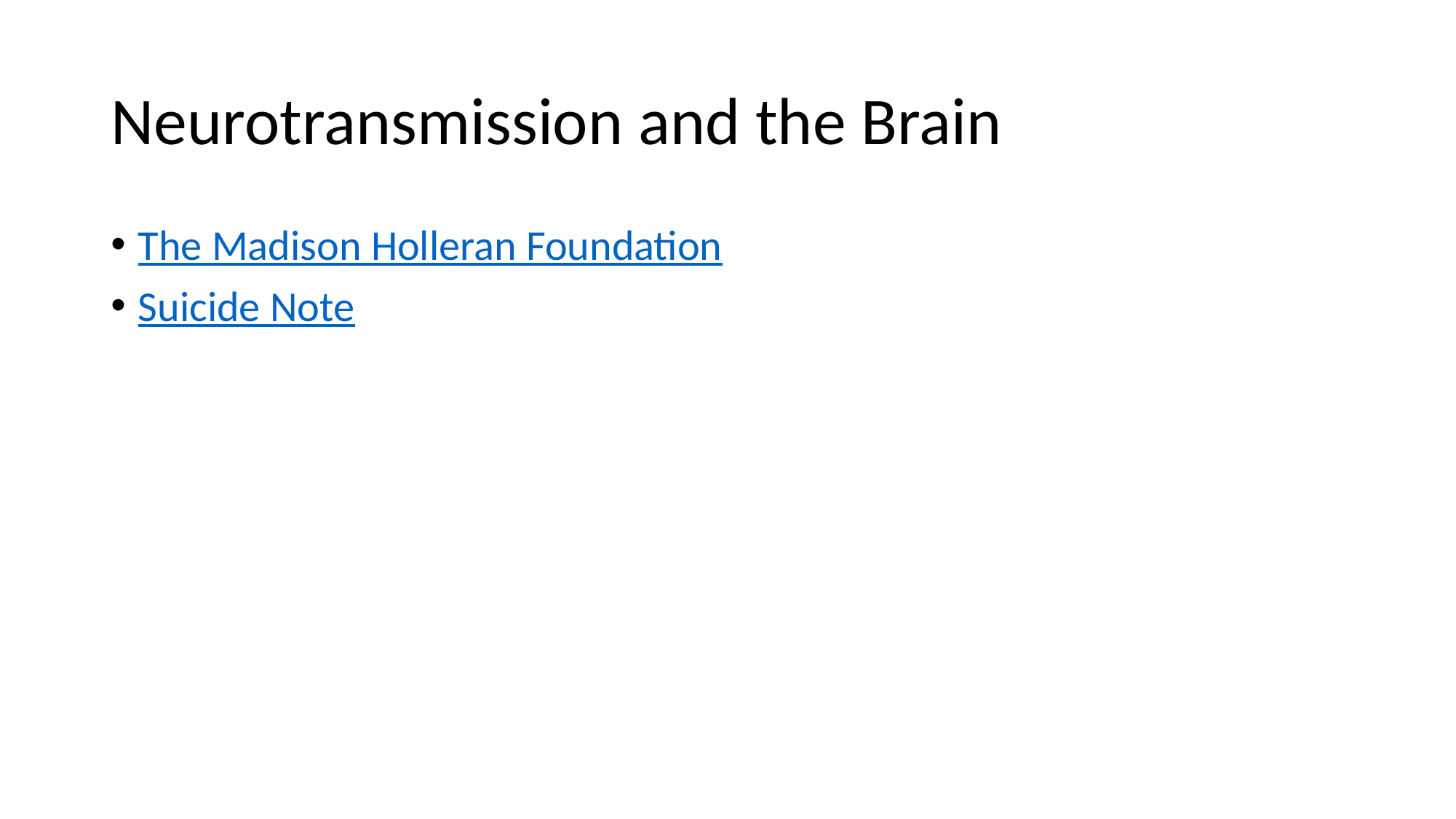

# Neurotransmission and the Brain
The Madison Holleran Foundation
Suicide Note